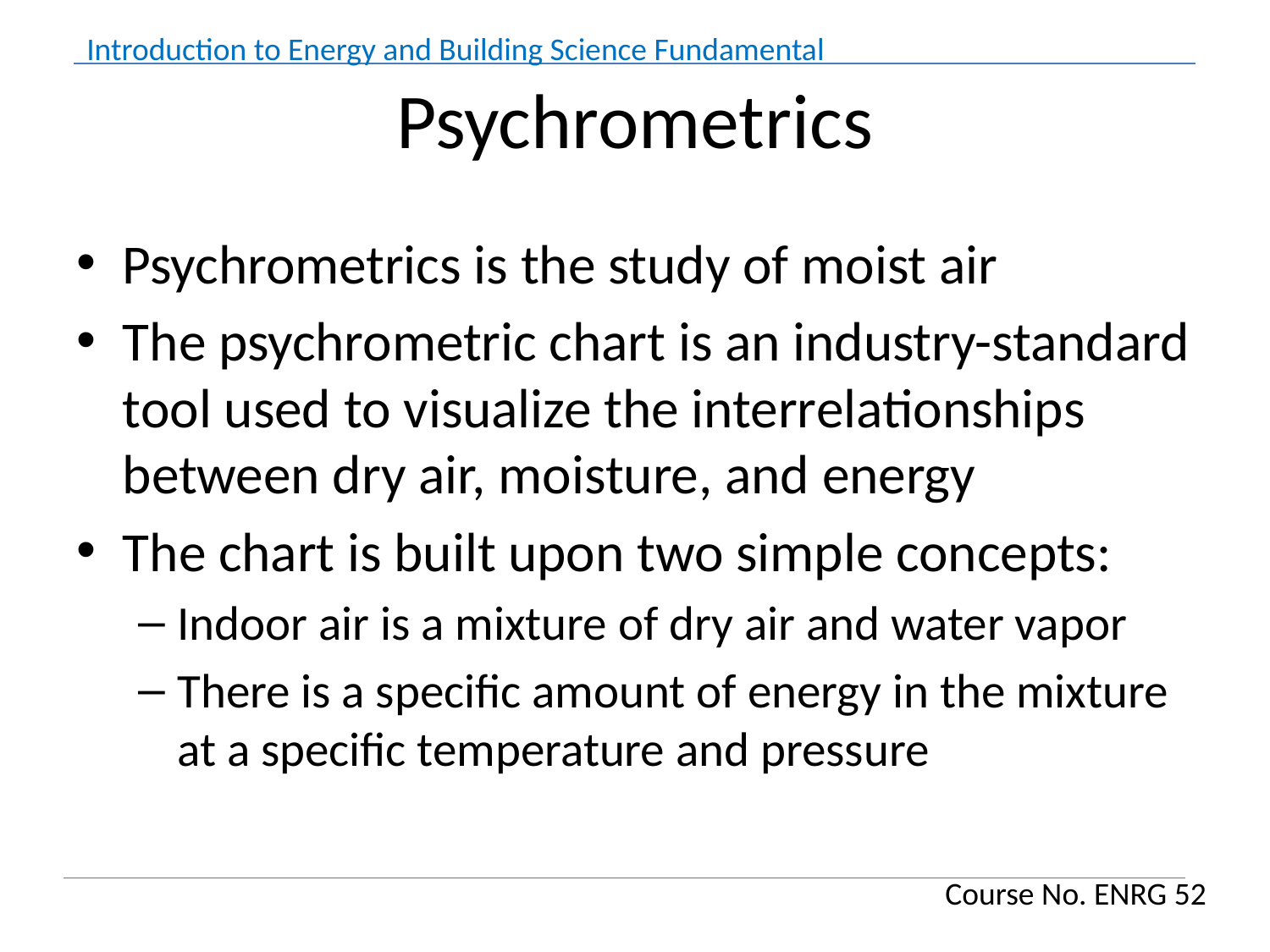

# Psychrometrics
Psychrometrics is the study of moist air
The psychrometric chart is an industry-standard tool used to visualize the interrelationships between dry air, moisture, and energy
The chart is built upon two simple concepts:
Indoor air is a mixture of dry air and water vapor
There is a specific amount of energy in the mixture at a specific temperature and pressure